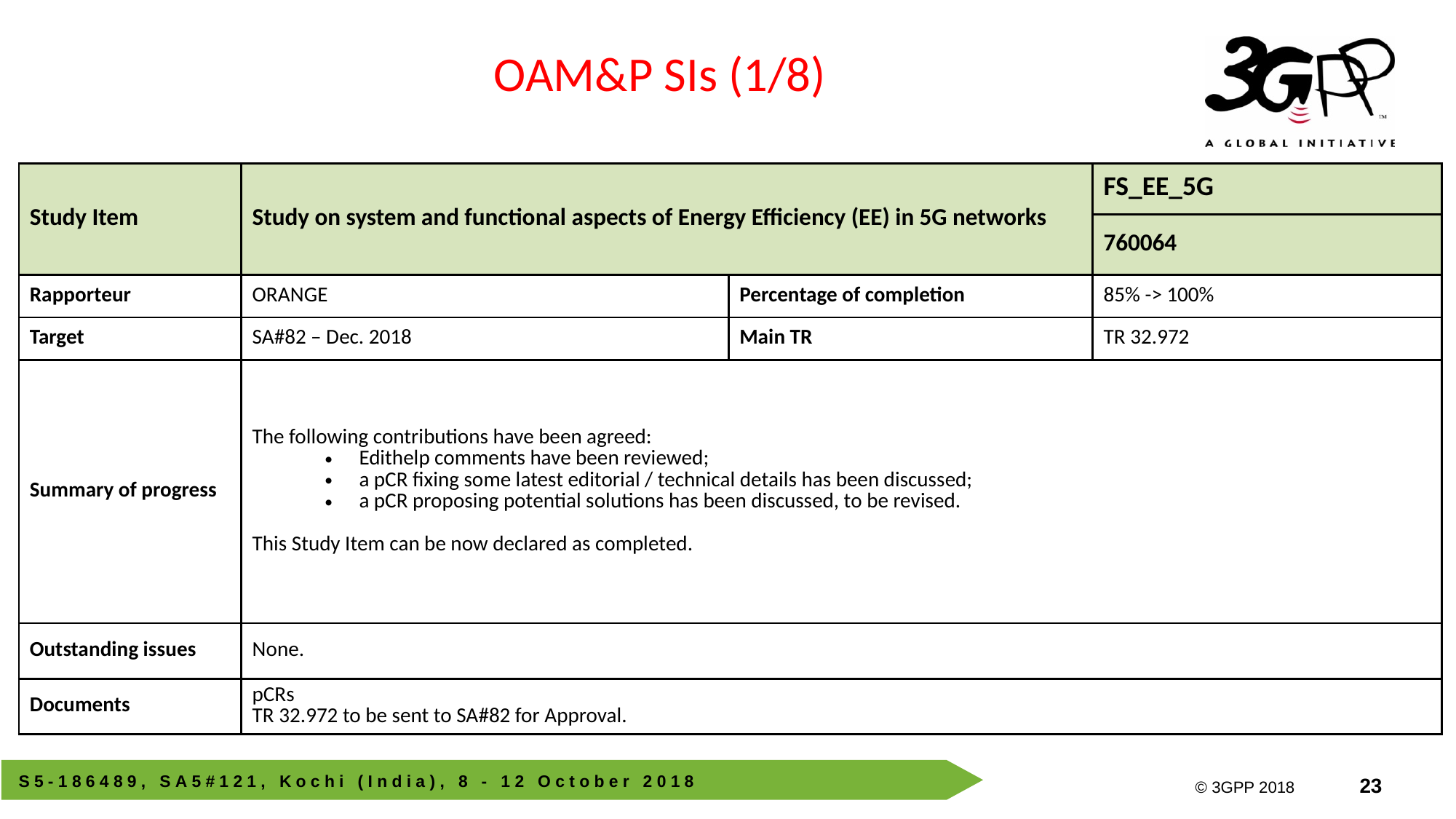

OAM&P SIs (1/8)
| Study Item | Study on system and functional aspects of Energy Efficiency (EE) in 5G networks |  | FS\_EE\_5G |
| --- | --- | --- | --- |
|  |  |  | 760064 |
| Rapporteur | ORANGE | Percentage of completion | 85% -> 100% |
| Target | SA#82 – Dec. 2018 | Main TR | TR 32.972 |
| Summary of progress | The following contributions have been agreed: Edithelp comments have been reviewed; a pCR fixing some latest editorial / technical details has been discussed; a pCR proposing potential solutions has been discussed, to be revised. This Study Item can be now declared as completed. |  |  |
| Outstanding issues | None. |  |  |
| Documents | pCRs TR 32.972 to be sent to SA#82 for Approval. |  |  |